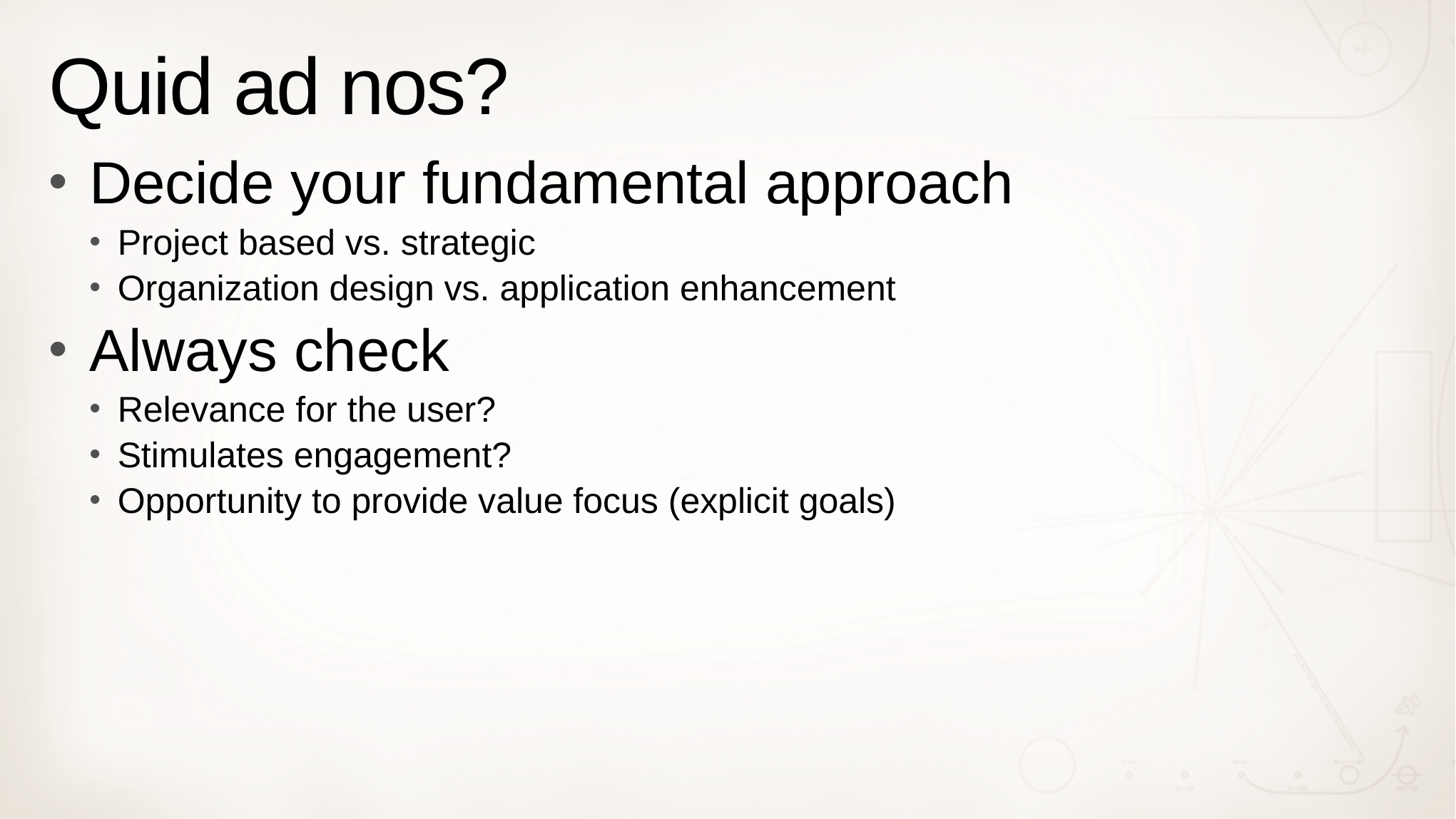

# Quid ad nos?
Decide your fundamental approach
Project based vs. strategic
Organization design vs. application enhancement
Always check
Relevance for the user?
Stimulates engagement?
Opportunity to provide value focus (explicit goals)